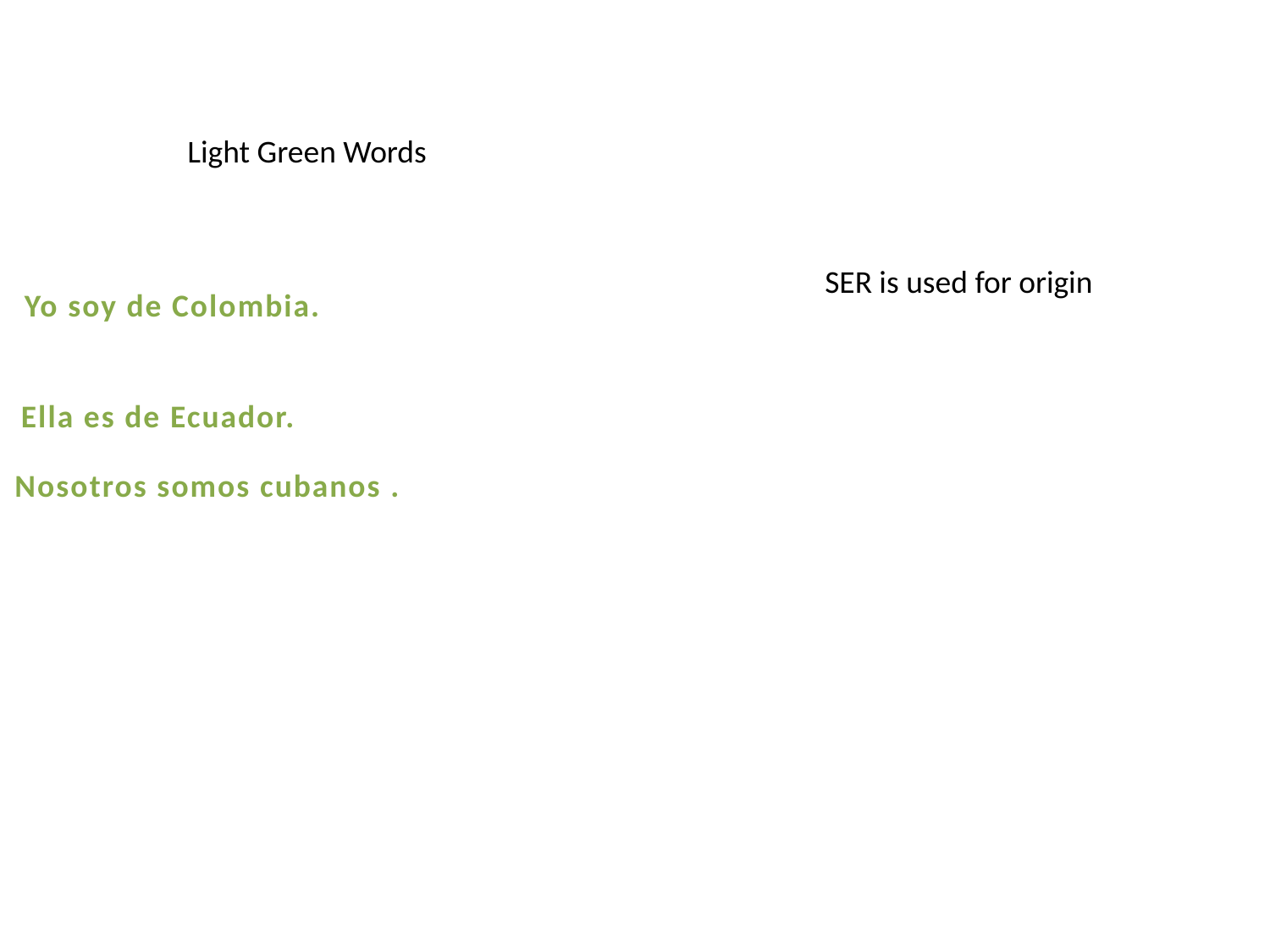

Light Green Words

SER is used for origin
Yo soy de Colombia.

Ella es de Ecuador.

Nosotros somos cubanos .